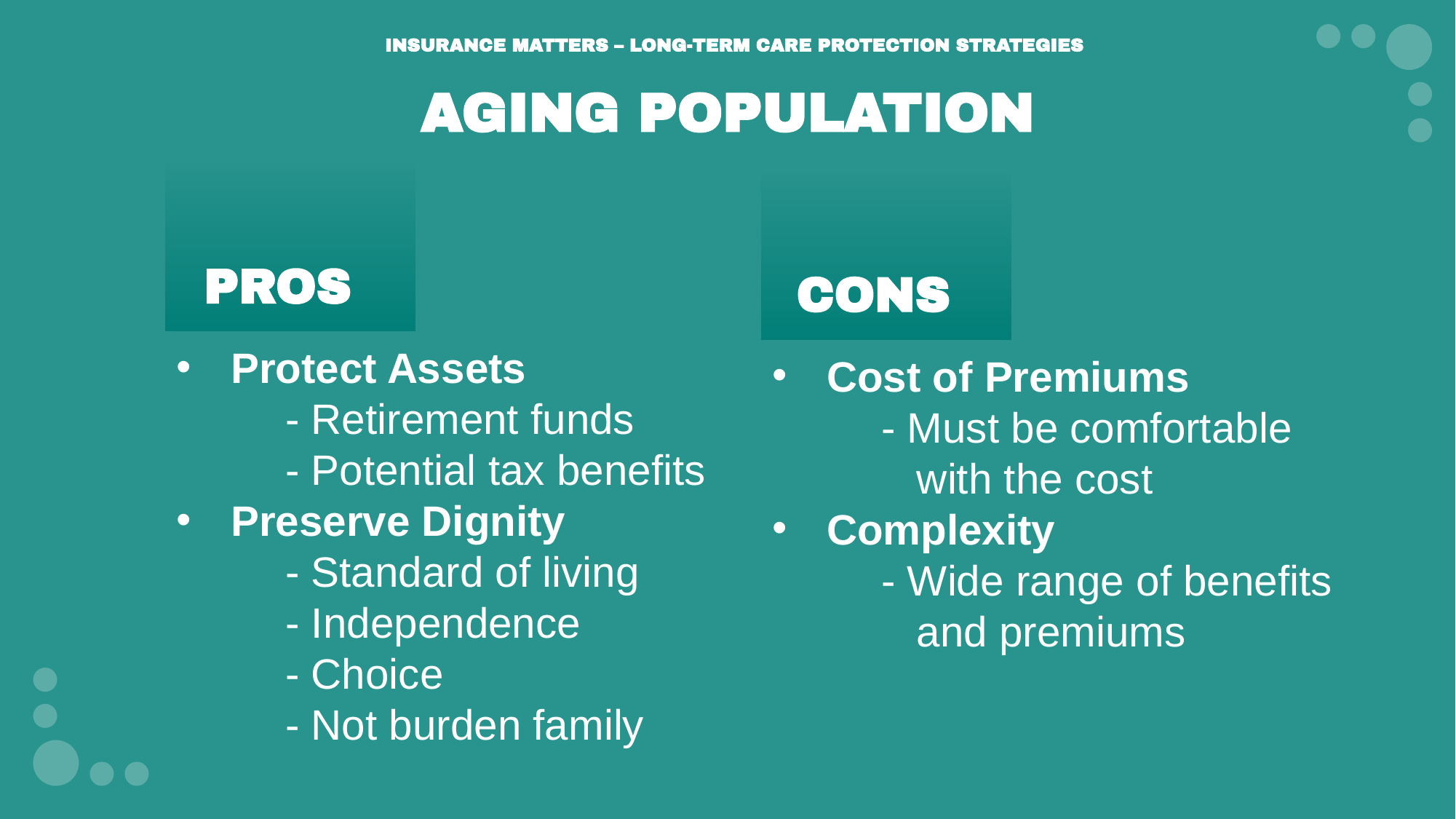

INSURANCE MATTERS – LONG-TERM CARE PROTECTION STRATEGIES
AGING POPULATION

PROS
CONS
Protect Assets
	- Retirement funds
	- Potential tax benefits
Preserve Dignity
	- Standard of living
	- Independence
	- Choice
	- Not burden family

Cost of Premiums
	- Must be comfortable
	   with the cost
Complexity
	- Wide range of benefits
	   and premiums